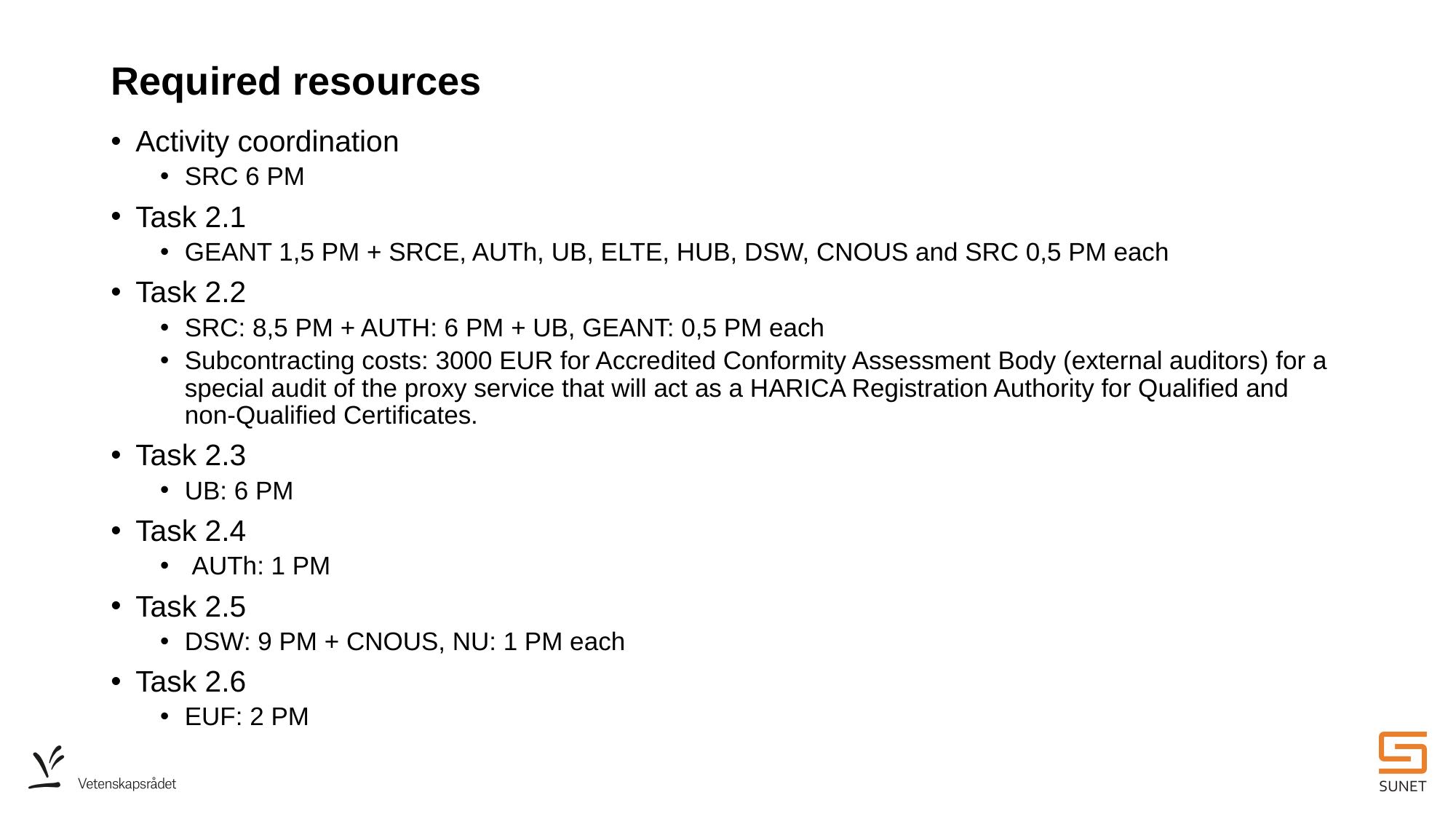

# Required resources
Activity coordination
SRC 6 PM
Task 2.1
GEANT 1,5 PM + SRCE, AUTh, UB, ELTE, HUB, DSW, CNOUS and SRC 0,5 PM each
Task 2.2
SRC: 8,5 PM + AUTH: 6 PM + UB, GEANT: 0,5 PM each
Subcontracting costs: 3000 EUR for Accredited Conformity Assessment Body (external auditors) for a special audit of the proxy service that will act as a HARICA Registration Authority for Qualified and non-Qualified Certificates.
Task 2.3
UB: 6 PM
Task 2.4
 AUTh: 1 PM
Task 2.5
DSW: 9 PM + CNOUS, NU: 1 PM each
Task 2.6
EUF: 2 PM